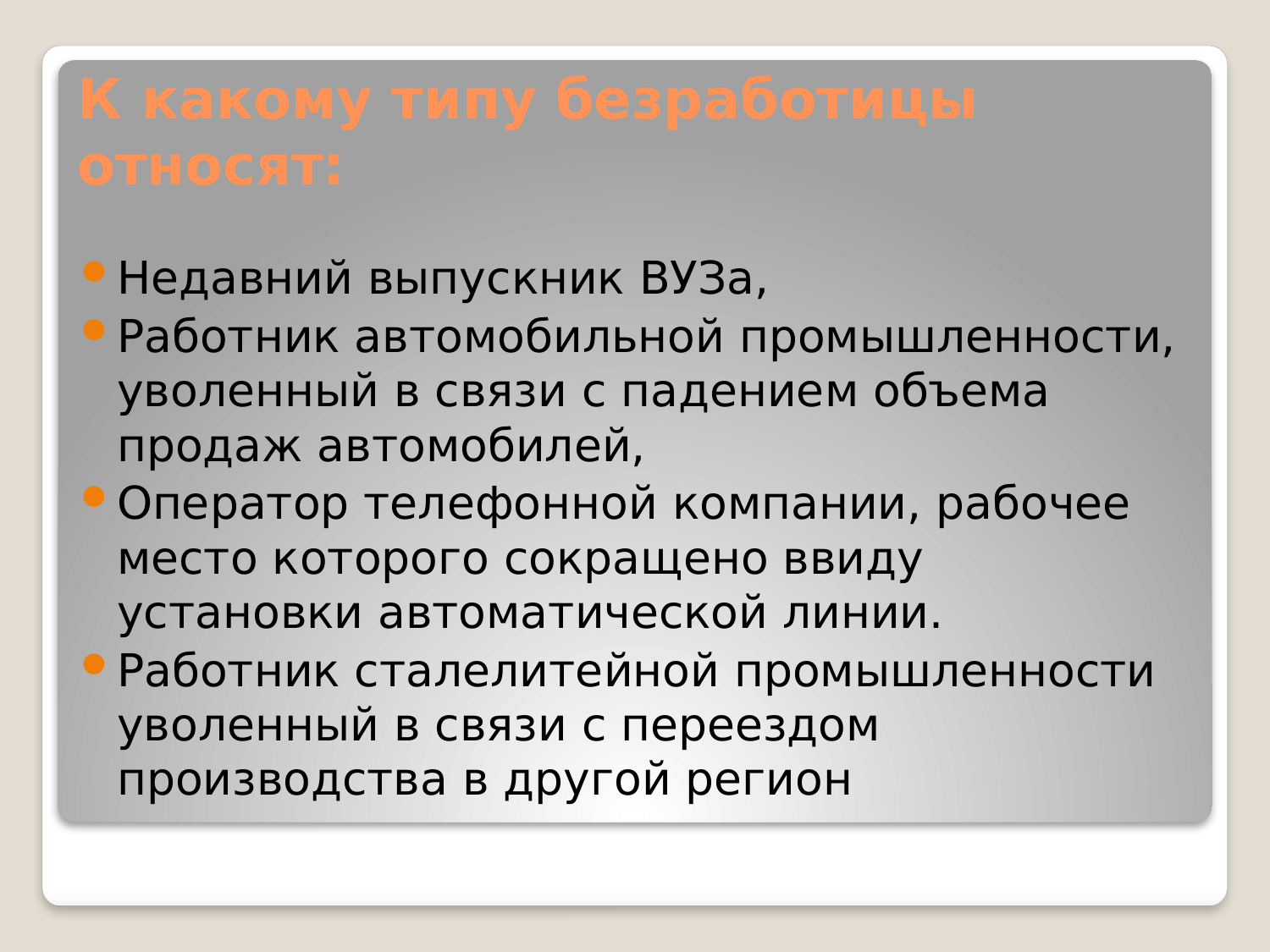

# К какому типу безработицы относят:
Недавний выпускник ВУЗа,
Работник автомобильной промышленности, уволенный в связи с падением объема продаж автомобилей,
Оператор телефонной компании, рабочее место которого сокращено ввиду установки автоматической линии.
Работник сталелитейной промышленности уволенный в связи с переездом производства в другой регион